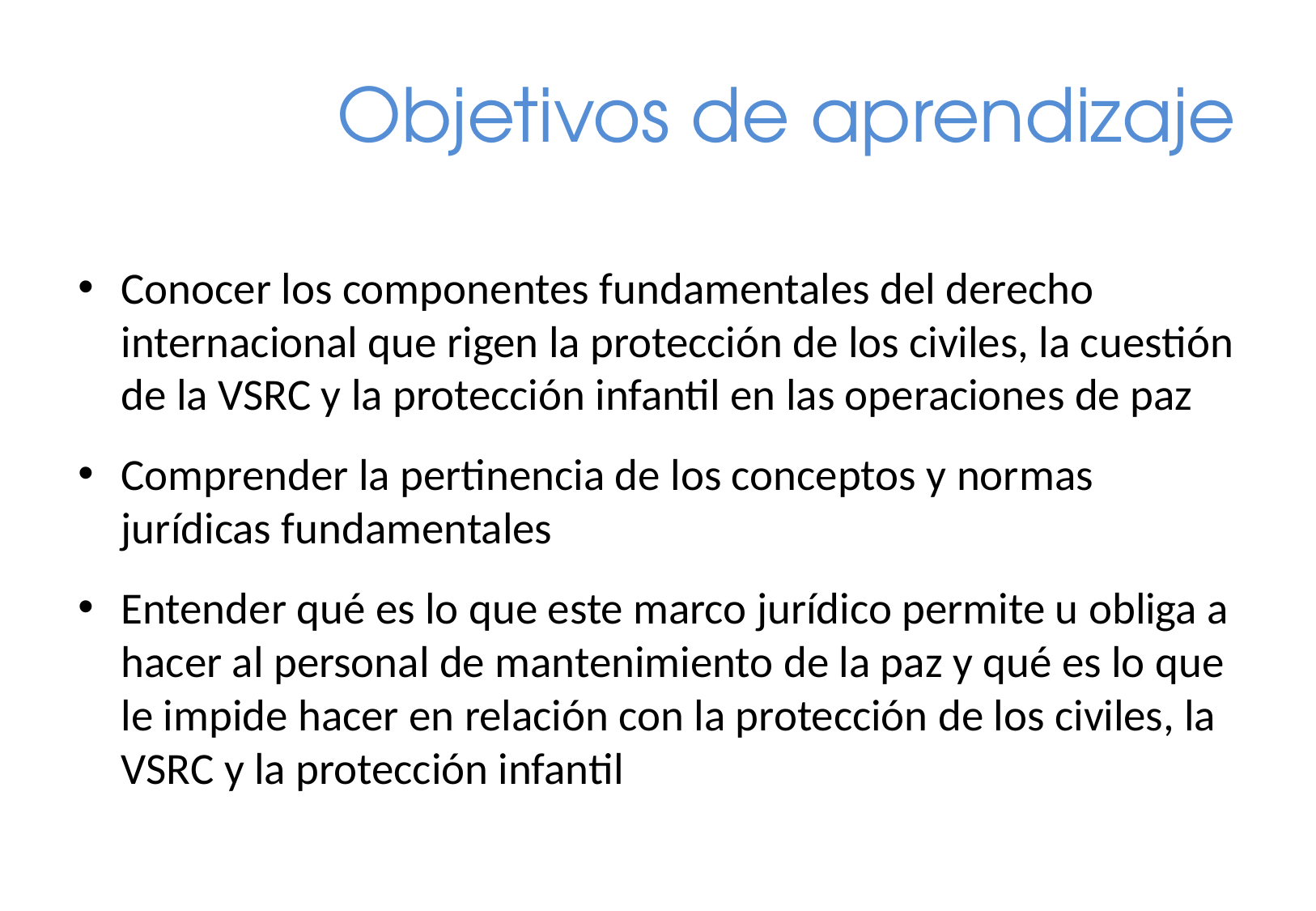

# Objetivos de aprendizaje
Conocer los componentes fundamentales del derecho internacional que rigen la protección de los civiles, la cuestión de la VSRC y la protección infantil en las operaciones de paz
Comprender la pertinencia de los conceptos y normas jurídicas fundamentales
Entender qué es lo que este marco jurídico permite u obliga a hacer al personal de mantenimiento de la paz y qué es lo que le impide hacer en relación con la protección de los civiles, la VSRC y la protección infantil